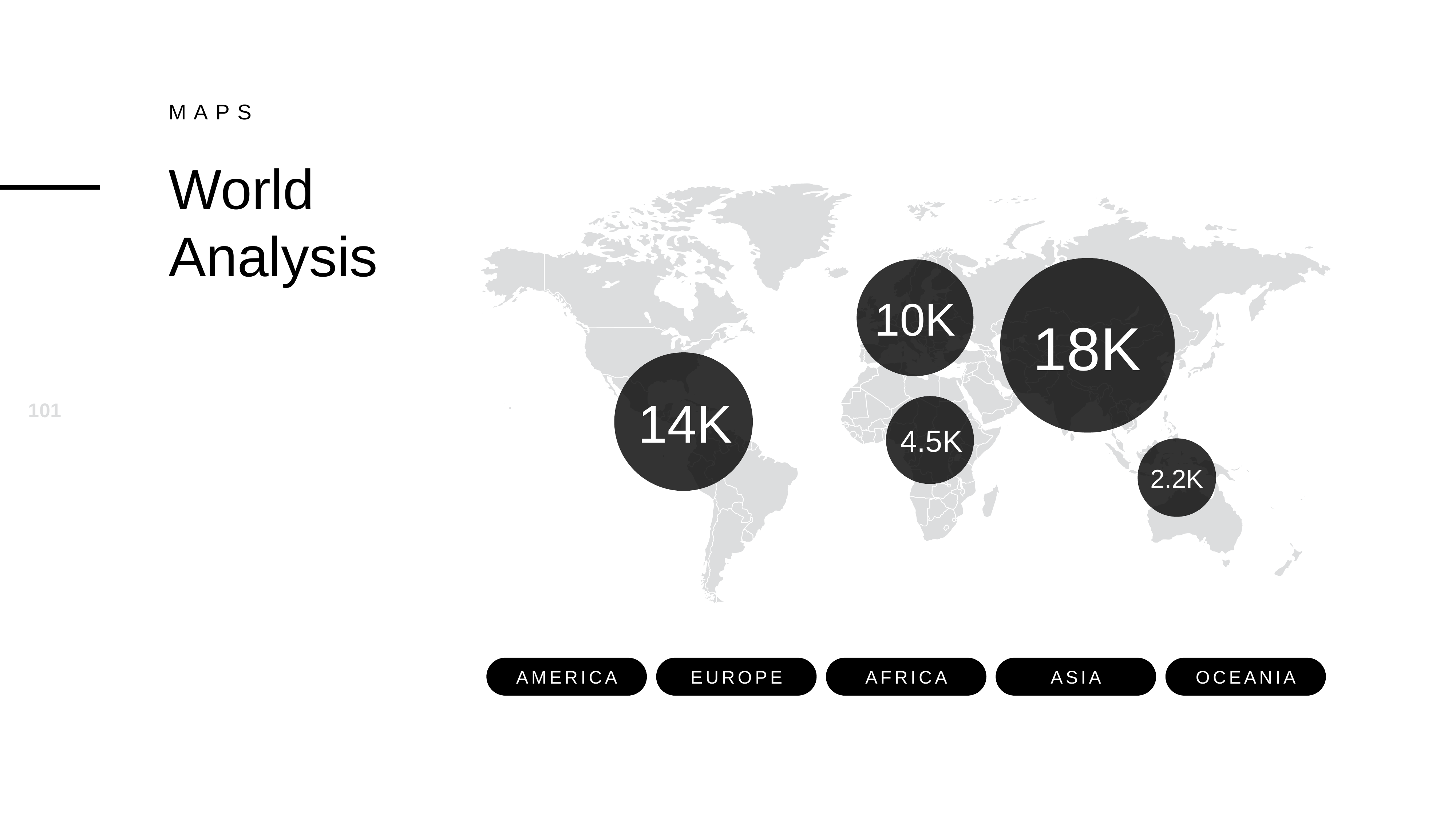

maps
World
Analysis

18K

10K

14K

4.5K

2.2K

America

Europe

Africa

Asia

Oceania